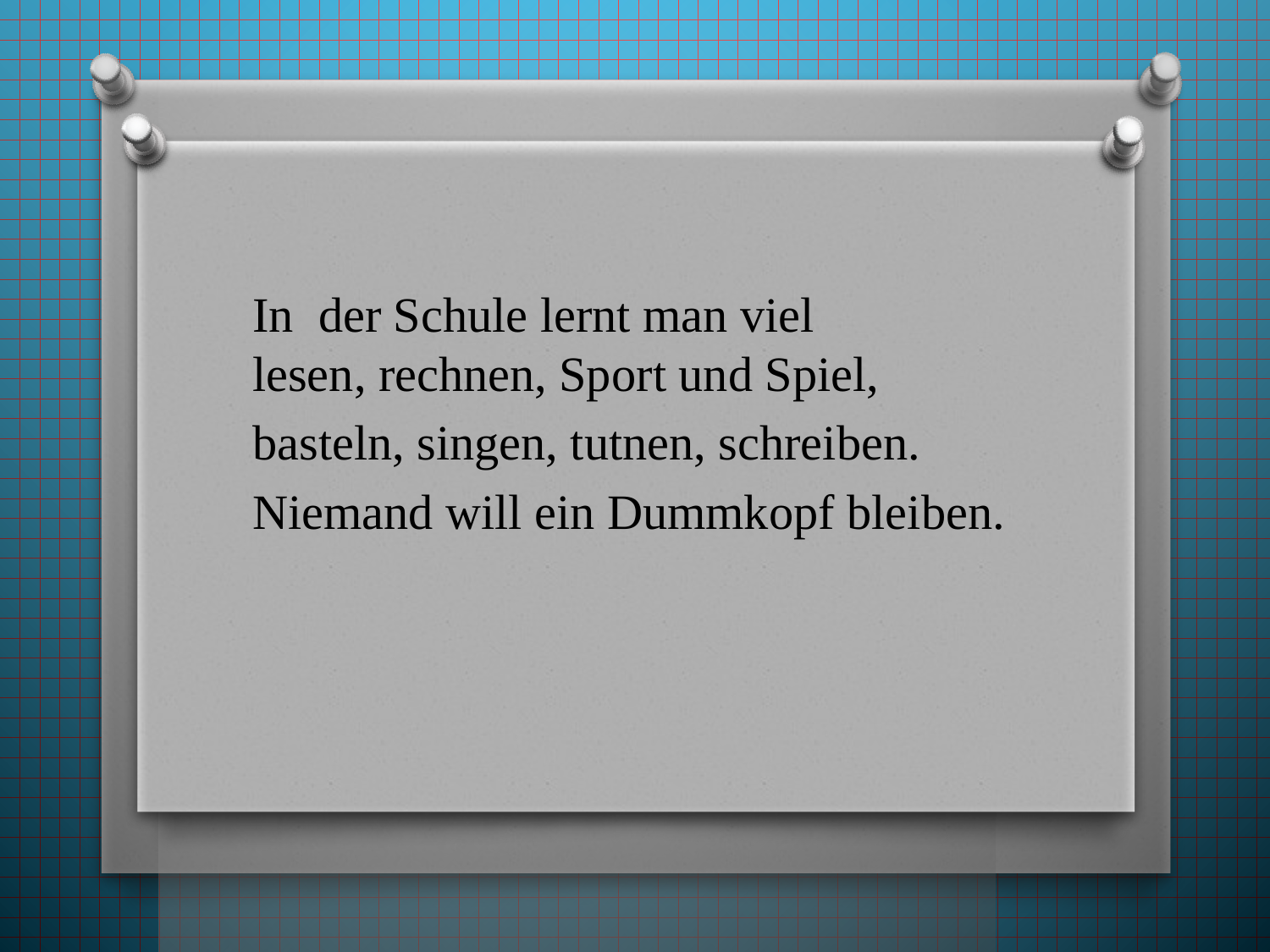

#
In  der Schule lernt man viel
lesen, rechnen, Sport und Spiel,
basteln, singen, tutnen, schreiben.
Niemand will ein Dummkopf bleiben.